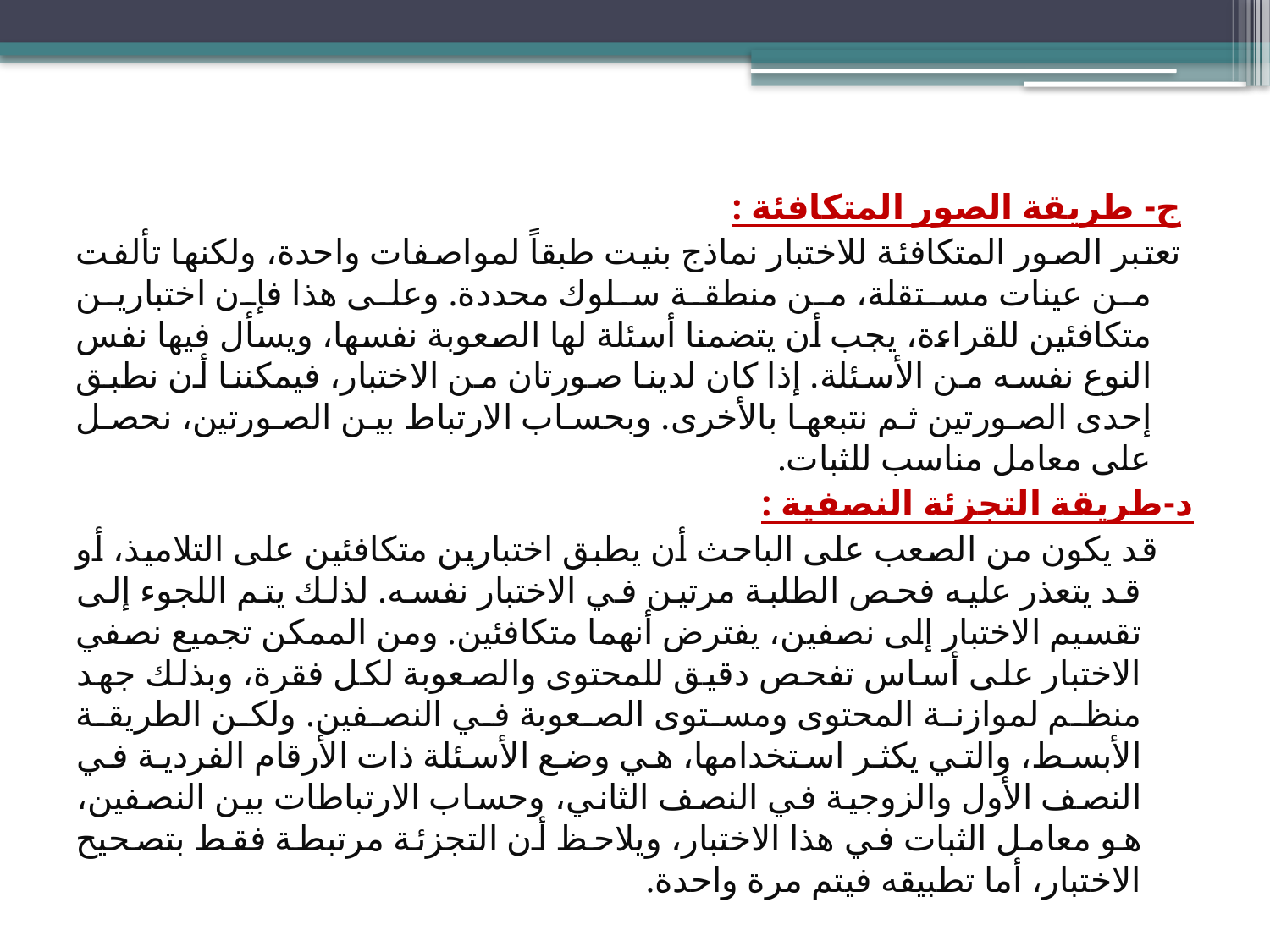

ج- طريقة الصور المتكافئة :
تعتبر الصور المتكافئة للاختبار نماذج بنيت طبقاً لمواصفات واحدة، ولكنها تألفت من عينات مستقلة، من منطقة سلوك محددة. وعلى هذا فإن اختبارين متكافئين للقراءة، يجب أن يتضمنا أسئلة لها الصعوبة نفسها، ويسأل فيها نفس النوع نفسه من الأسئلة. إذا كان لدينا صورتان من الاختبار، فيمكننا أن نطبق إحدى الصورتين ثم نتبعها بالأخرى. وبحساب الارتباط بين الصورتين، نحصل على معامل مناسب للثبات.
د-طريقة التجزئة النصفية :
    قد يكون من الصعب على الباحث أن يطبق اختبارين متكافئين على التلاميذ، أو قد يتعذر عليه فحص الطلبة مرتين في الاختبار نفسه. لذلك يتم اللجوء إلى تقسيم الاختبار إلى نصفين، يفترض أنهما متكافئين. ومن الممكن تجميع نصفي الاختبار على أساس تفحص دقيق للمحتوى والصعوبة لكل فقرة، وبذلك جهد منظم لموازنة المحتوى ومستوى الصعوبة في النصفين. ولكن الطريقة الأبسط، والتي يكثر استخدامها، هي وضع الأسئلة ذات الأرقام الفردية في النصف الأول والزوجية في النصف الثاني، وحساب الارتباطات بين النصفين، هو معامل الثبات في هذا الاختبار، ويلاحظ أن التجزئة مرتبطة فقط بتصحيح الاختبار، أما تطبيقه فيتم مرة واحدة.